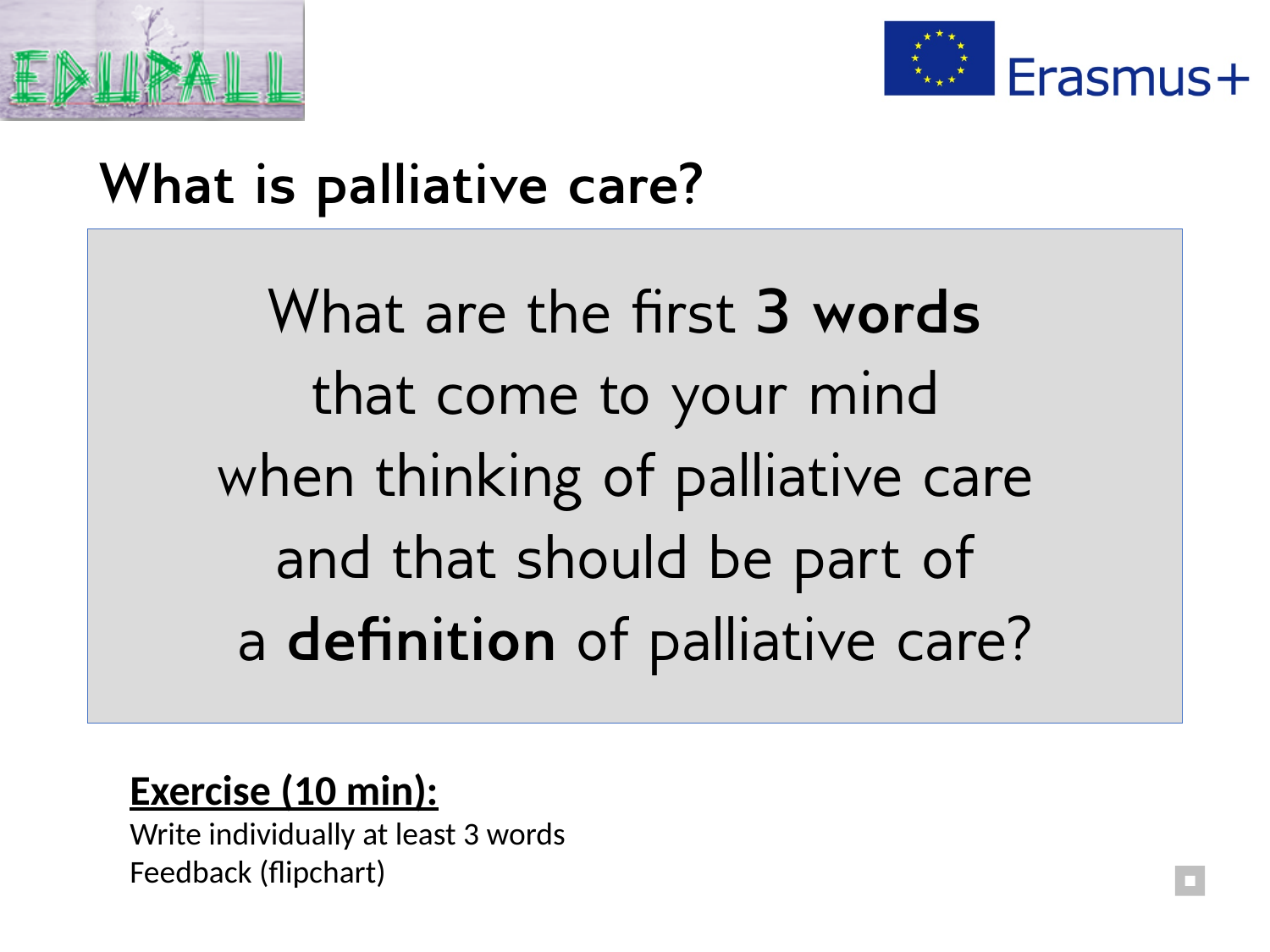

# What is palliative care?
What are the first 3 words
that come to your mind
when thinking of palliative care
and that should be part of
a definition of palliative care?
Exercise (10 min):
Write individually at least 3 words
Feedback (flipchart)